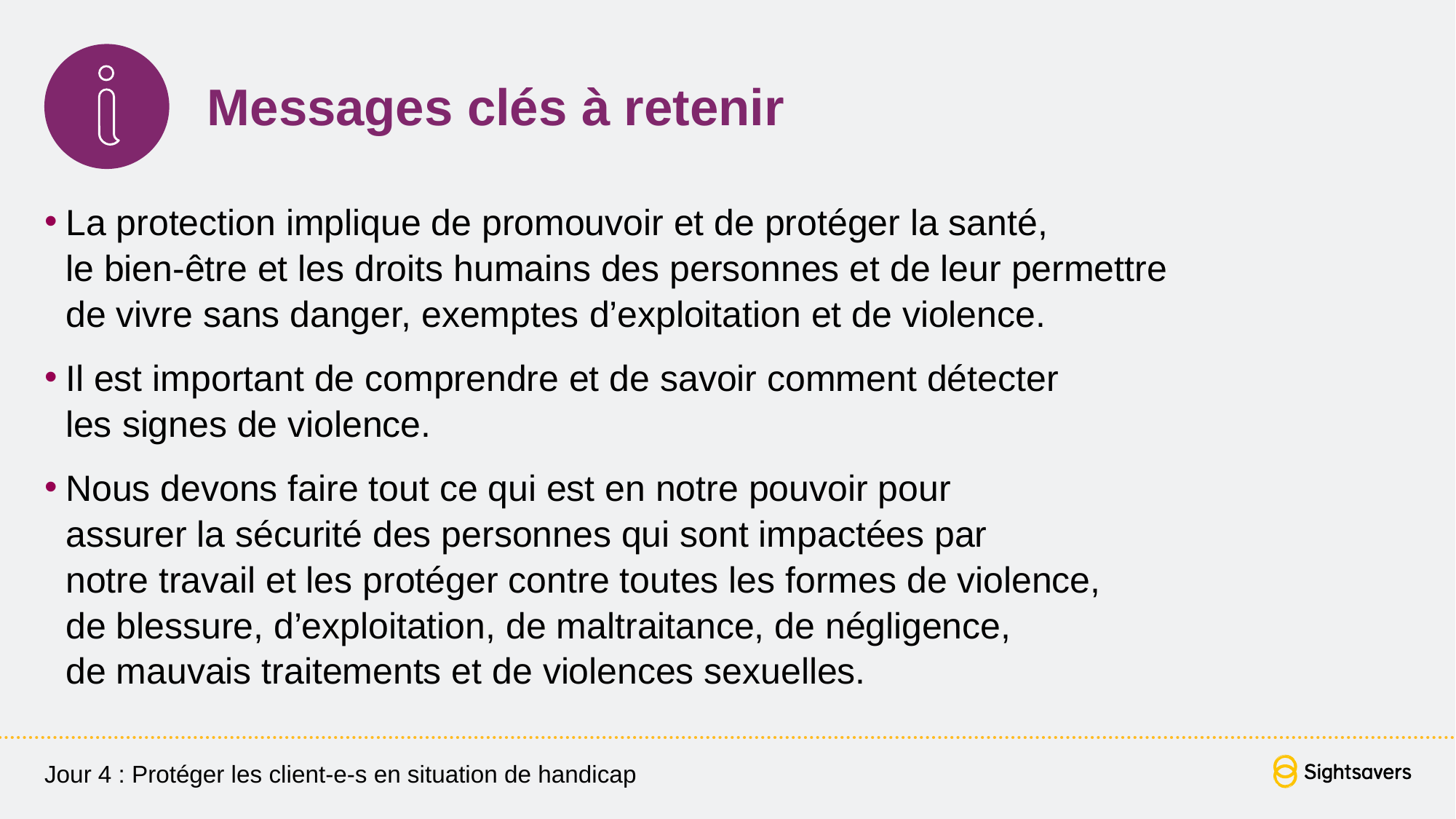

# Messages clés à retenir
La protection implique de promouvoir et de protéger la santé,
le bien-être et les droits humains des personnes et de leur permettre de vivre sans danger, exemptes d’exploitation et de violence.
Il est important de comprendre et de savoir comment détecter
les signes de violence.
Nous devons faire tout ce qui est en notre pouvoir pour
assurer la sécurité des personnes qui sont impactées par
notre travail et les protéger contre toutes les formes de violence,
de blessure, d’exploitation, de maltraitance, de négligence,
de mauvais traitements et de violences sexuelles.
Jour 4 : Protéger les client-e-s en situation de handicap